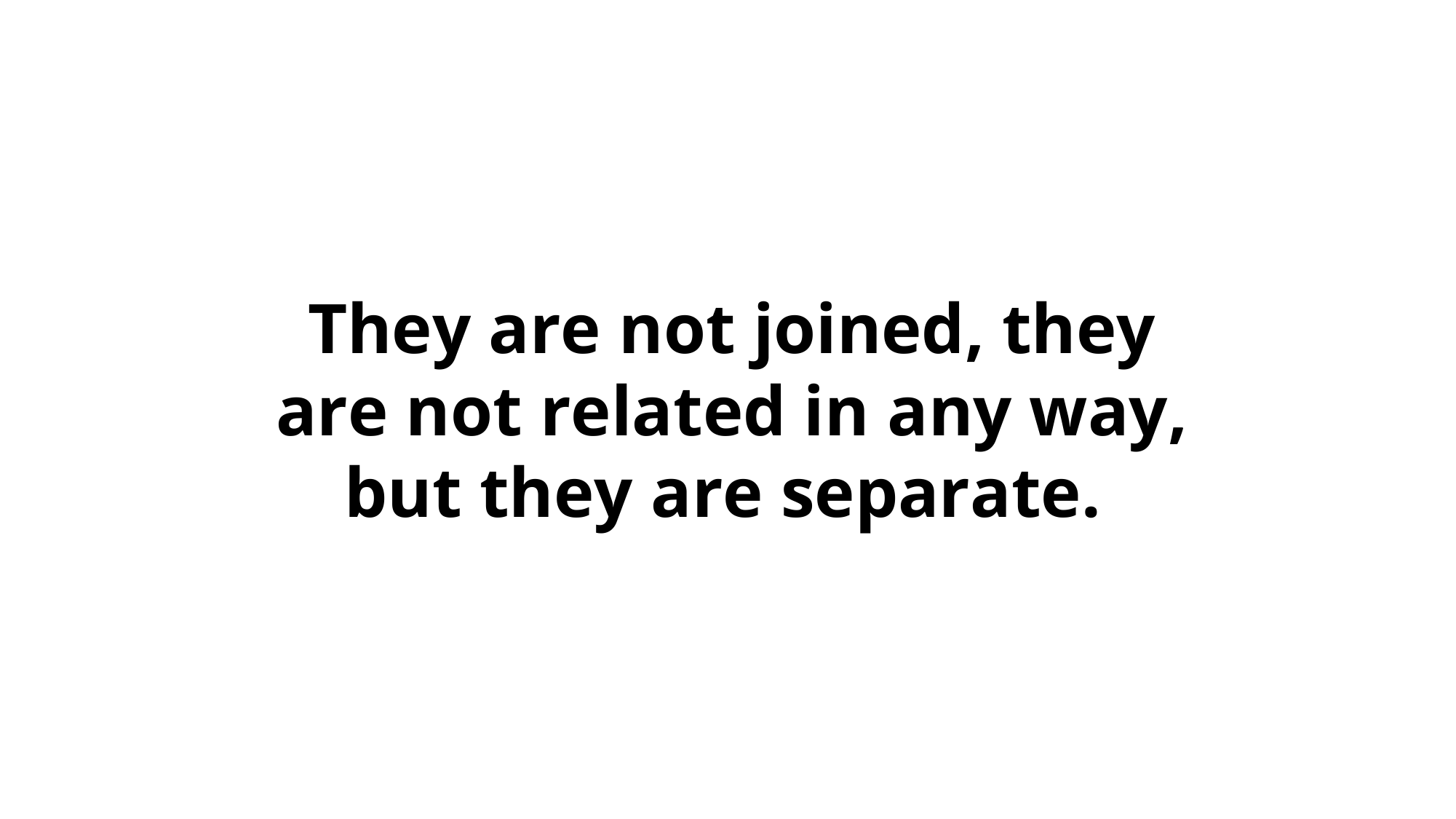

They are not joined, they are not related in any way, but they are separate.